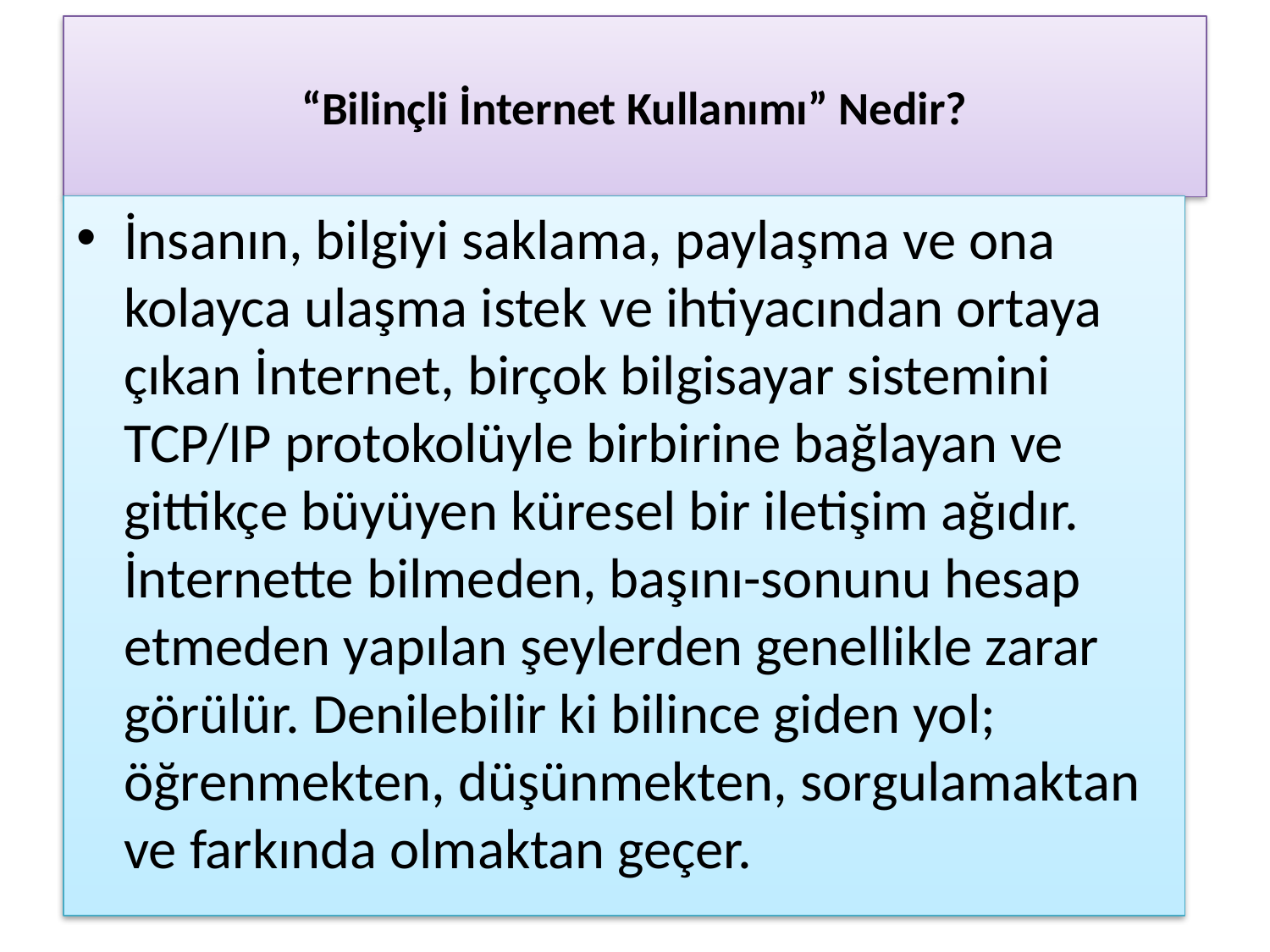

# “Bilinçli İnternet Kullanımı” Nedir?
İnsanın, bilgiyi saklama, paylaşma ve ona kolayca ulaşma istek ve ihtiyacından ortaya çıkan İnternet, birçok bilgisayar sistemini TCP/IP protokolüyle birbirine bağlayan ve gittikçe büyüyen küresel bir iletişim ağıdır. İnternette bilmeden, başını-sonunu hesap etmeden yapılan şeylerden genellikle zarar görülür. Denilebilir ki bilince giden yol; öğrenmekten, düşünmekten, sorgulamaktan ve farkında olmaktan geçer.